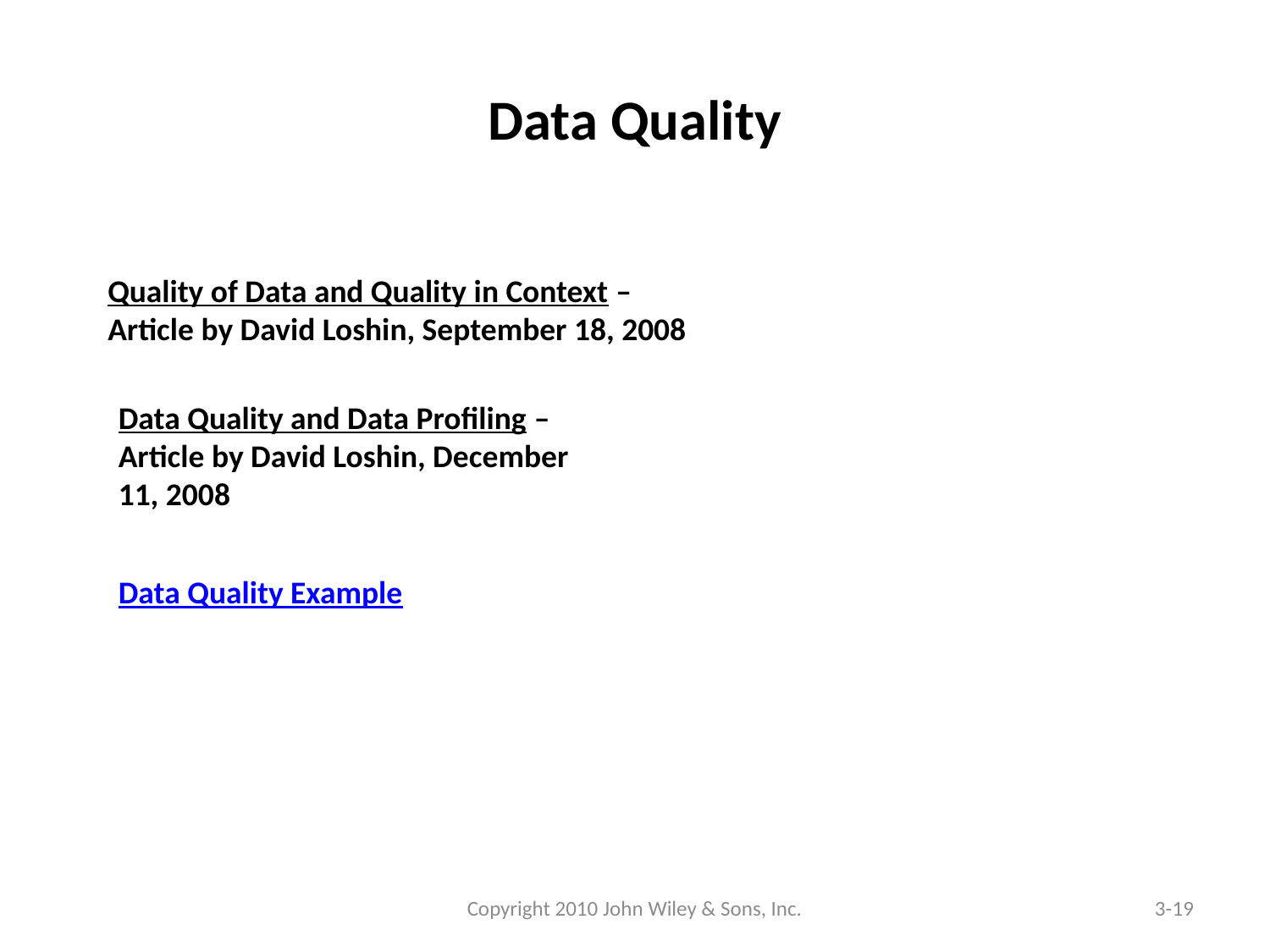

# Data Quality
Quality of Data and Quality in Context – Article by David Loshin, September 18, 2008
Data Quality and Data Profiling – Article by David Loshin, December 11, 2008
Data Quality Example

Copyright 2010 John Wiley & Sons, Inc.
3-19